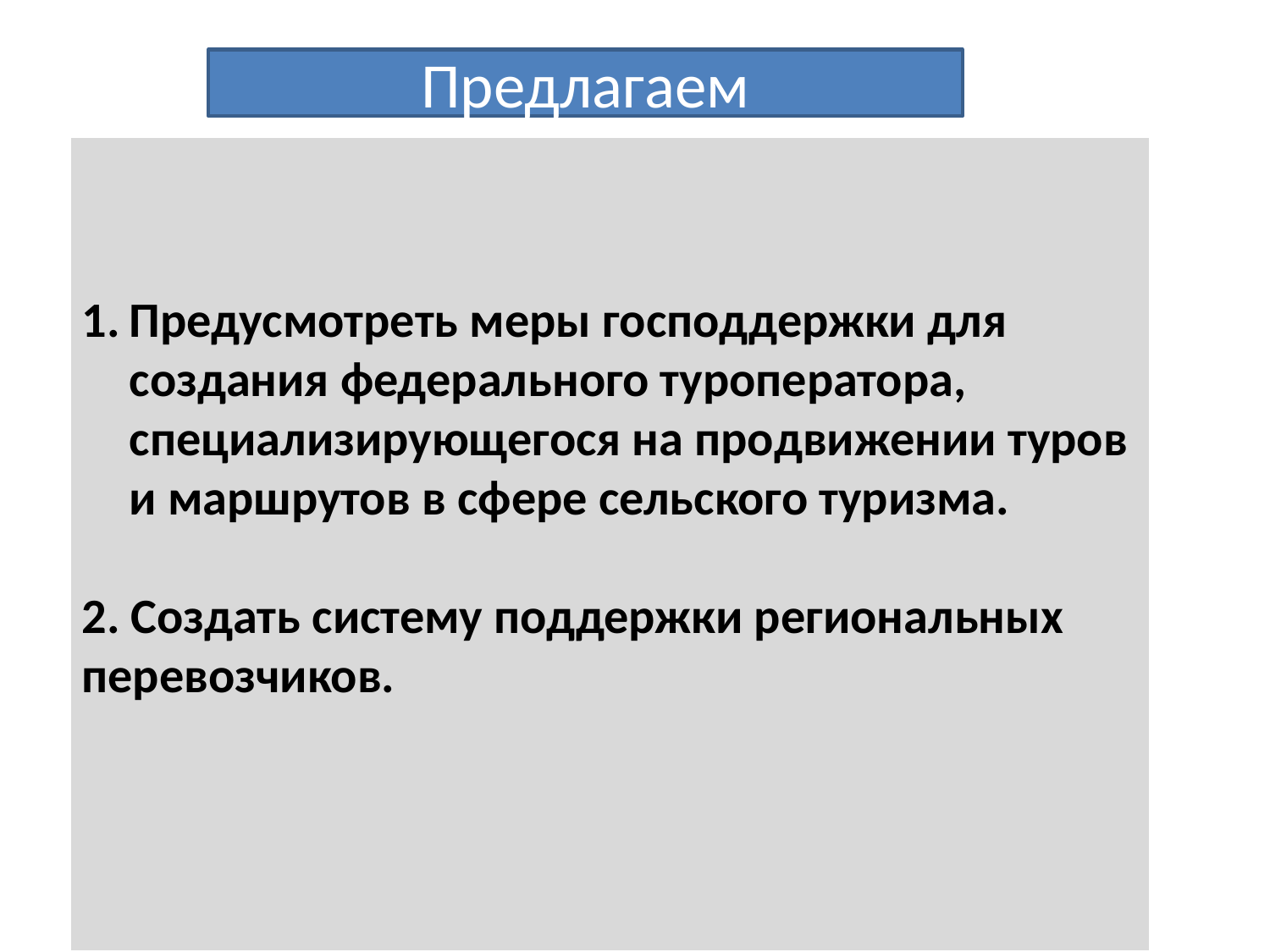

Предлагаем
Предусмотреть меры господдержки для создания федерального туроператора, специализирующегося на продвижении туров и маршрутов в сфере сельского туризма.

2. Создать систему поддержки региональных перевозчиков.